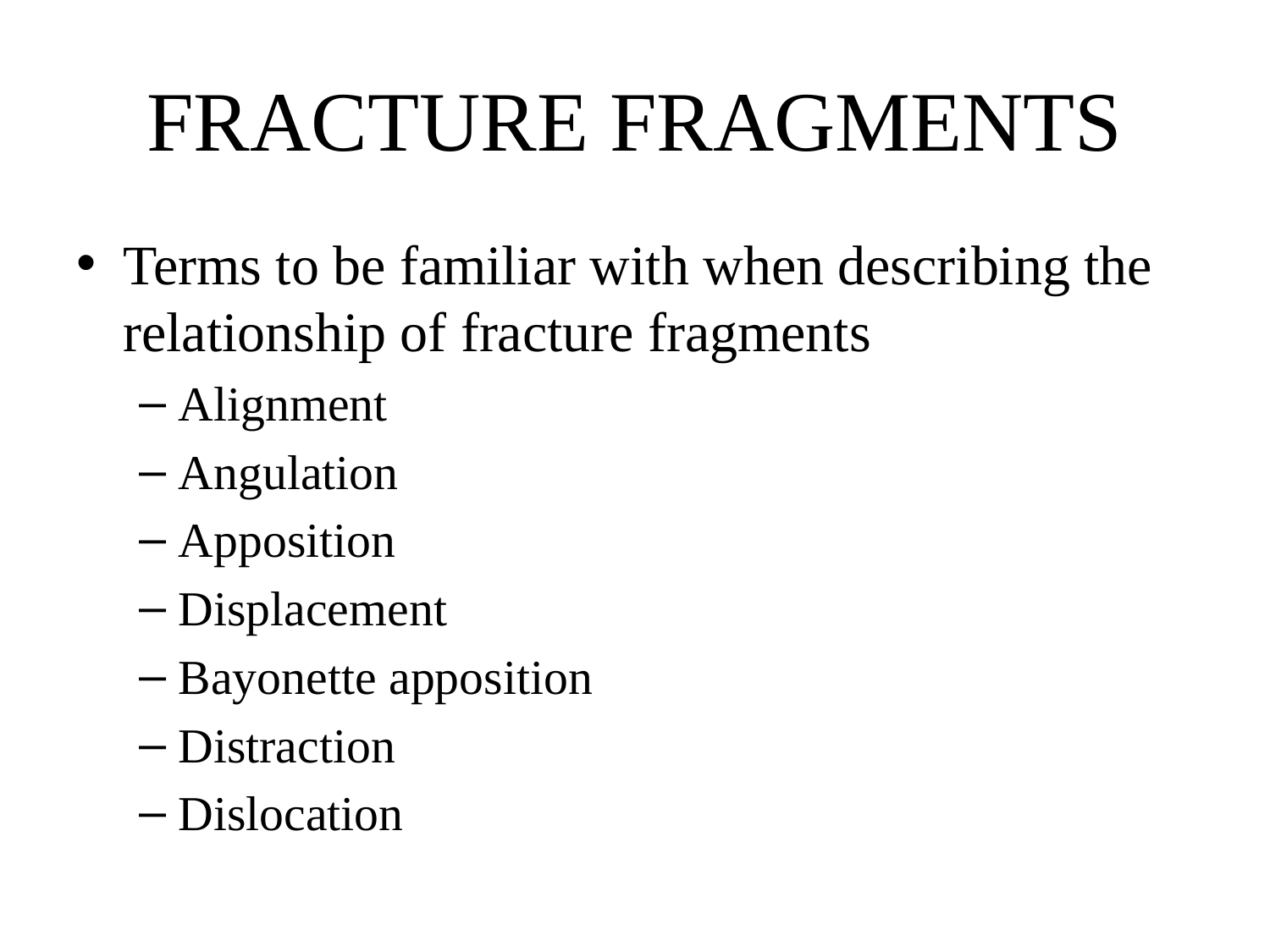

# FRACTURE FRAGMENTS
Terms to be familiar with when describing the relationship of fracture fragments
Alignment
Angulation
Apposition
Displacement
Bayonette apposition
Distraction
Dislocation